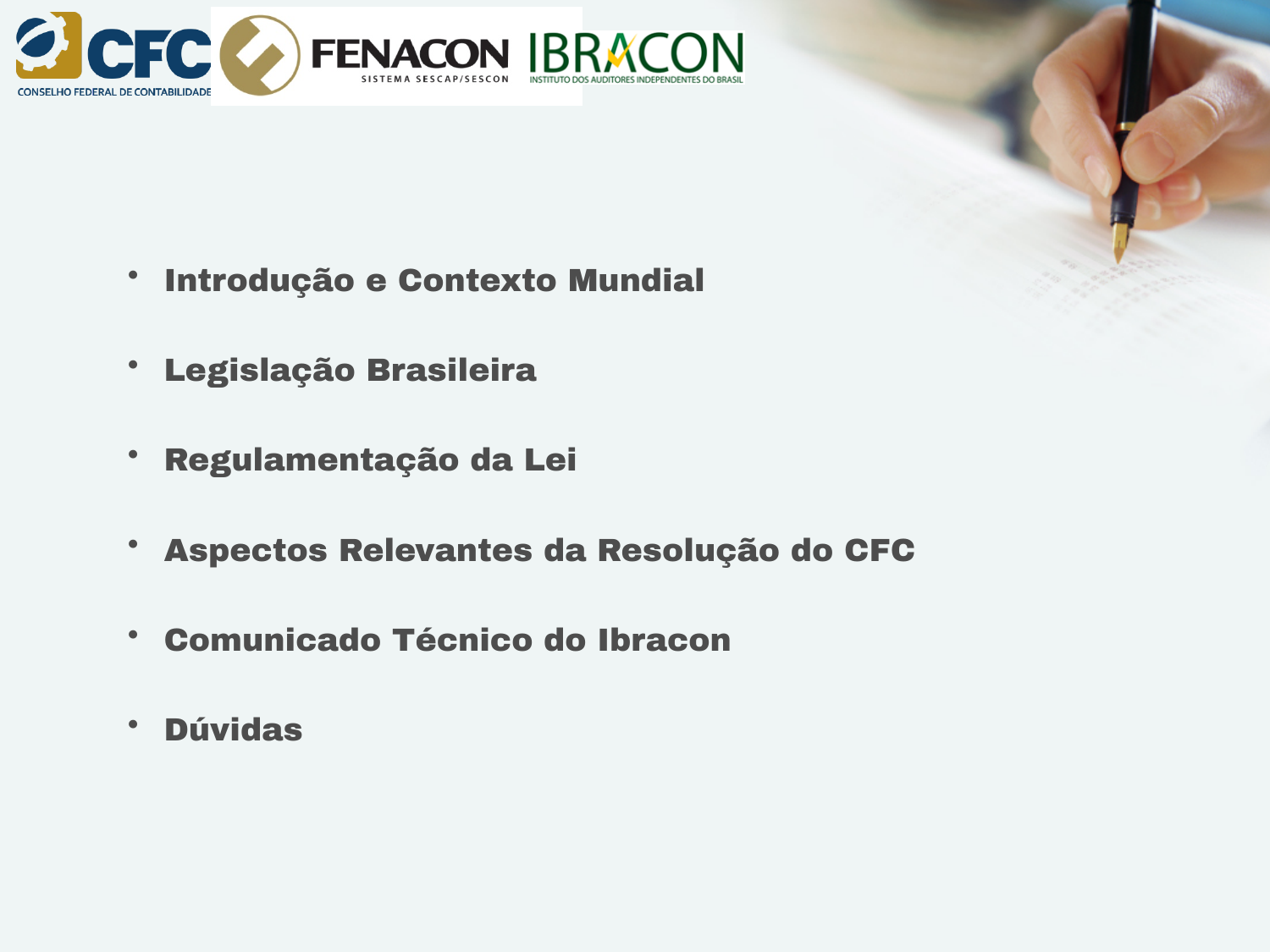

Introdução e Contexto Mundial

Legislação Brasileira

Regulamentação da Lei

Aspectos Relevantes da Resolução do CFC

Comunicado Técnico do Ibracon

Dúvidas